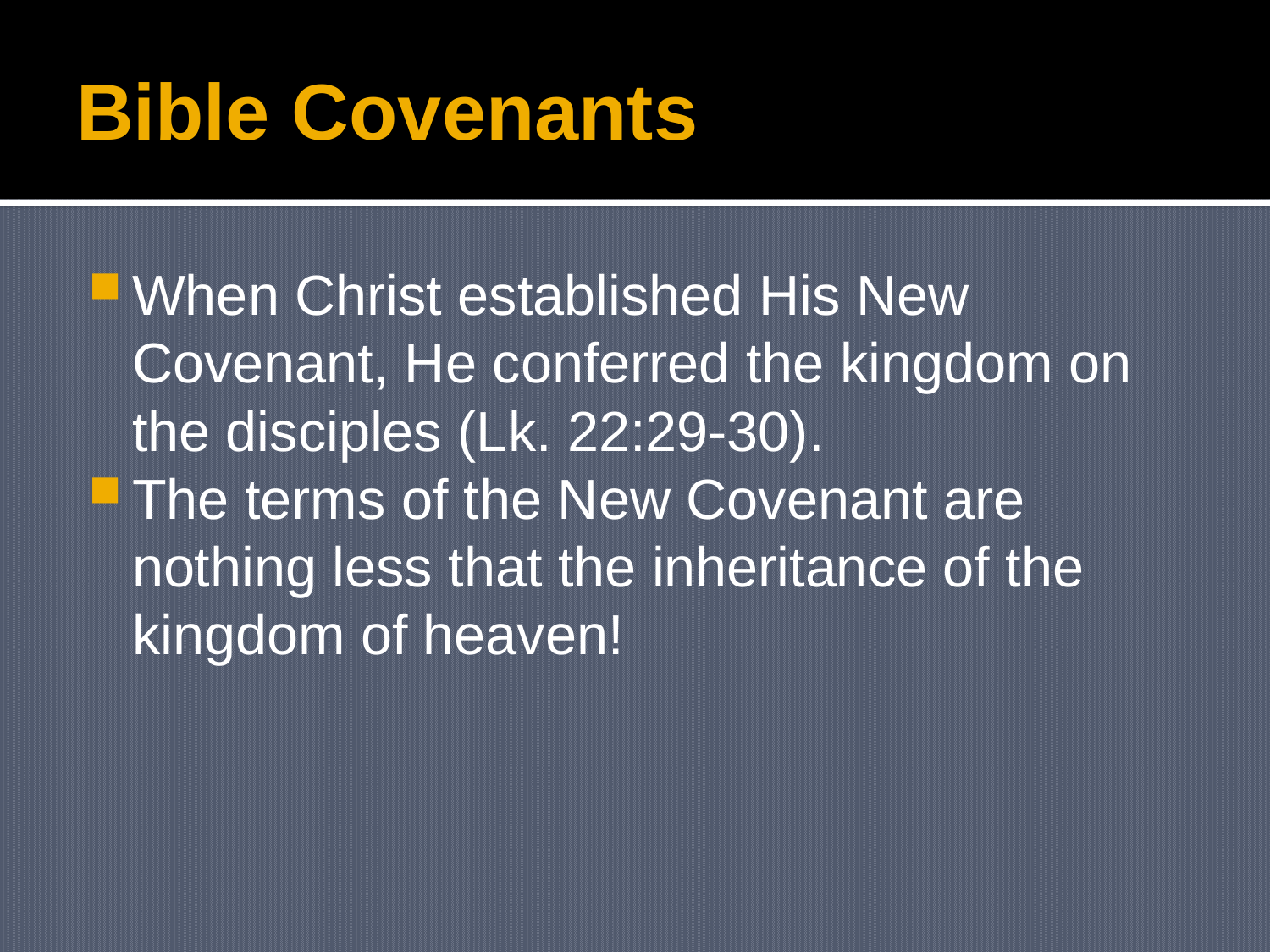

# Bible Covenants
When Christ established His New Covenant, He conferred the kingdom on the disciples (Lk. 22:29-30).
The terms of the New Covenant are nothing less that the inheritance of the kingdom of heaven!